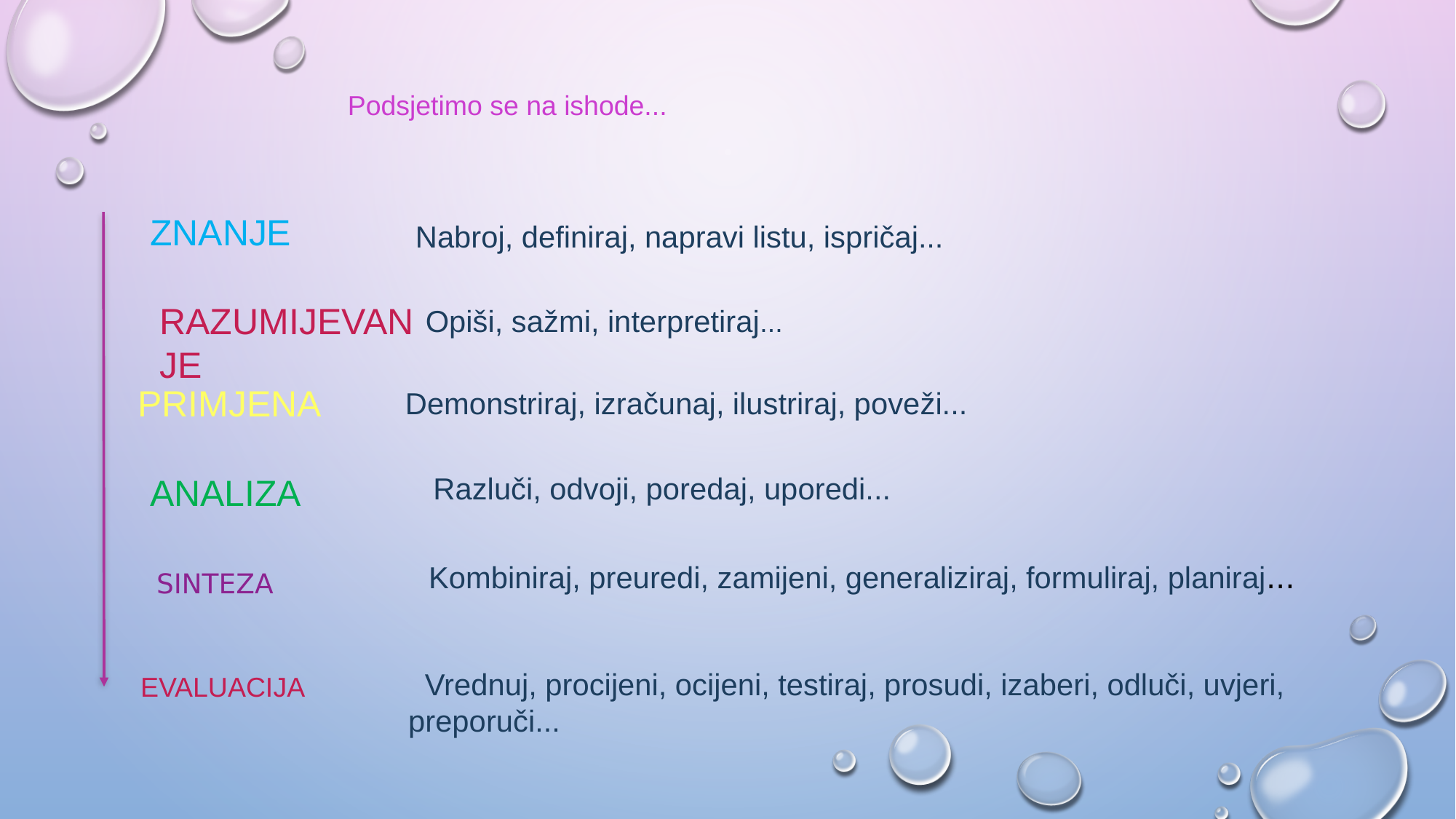

Podsjetimo se na ishode...
ZNANJE
Nabroj, definiraj, napravi listu, ispričaj...
RAZUMIJEVANJE

Opiši, sažmi, interpretiraj...
PRIMJENA
 Demonstriraj, izračunaj, ilustriraj, poveži...
   Razluči, odvoji, poredaj, uporedi...
ANALIZA
     Kombiniraj, preuredi, zamijeni, generaliziraj, formuliraj, planiraj...
SINTEZA
  Vrednuj, procijeni, ocijeni, testiraj, prosudi, izaberi, odluči, uvjeri, preporuči...
 EVALUACIJA